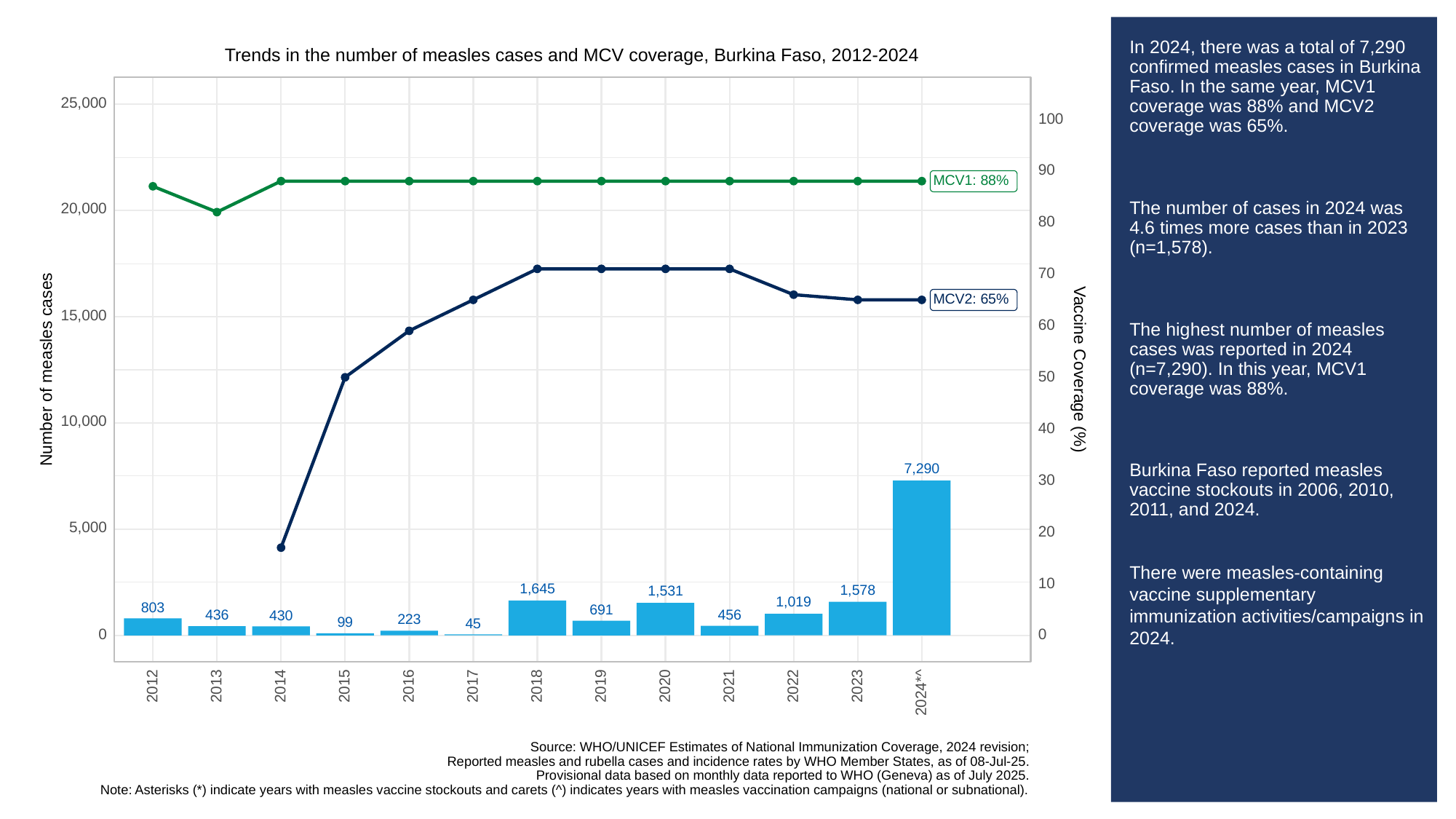

# In 2024, there was a total of 7,290 confirmed measles cases in Burkina Faso. In the same year, MCV1 coverage was 88% and MCV2 coverage was 65%.

The number of cases in 2024 was 4.6 times more cases than in 2023 (n=1,578).

The highest number of measles cases was reported in 2024 (n=7,290). In this year, MCV1 coverage was 88%.

Burkina Faso reported measles vaccine stockouts in 2006, 2010, 2011, and 2024.

There were measles-containing vaccine supplementary immunization activities/campaigns in 2024.

Trends in the number of measles cases and MCV coverage, Burkina Faso, 2012-2024

25,000

100

90

MCV1: 88%

20,000

80

70

MCV2: 65%

15,000

60

Vaccine Coverage (%)
Number of measles cases

50

10,000

40
7,290
30

5,000
20

10

1,645
1,578
1,531
1,019

803

691
456
436
430

223
99

45

0
0

2013
2023
2012
2014
2015
2016
2017
2018
2019
2020
2021
2022
2024*^
Source: WHO/UNICEF Estimates of National Immunization Coverage, 2024 revision;
Reported measles and rubella cases and incidence rates by WHO Member States, as of 08-Jul-25.
Provisional data based on monthly data reported to WHO (Geneva) as of July 2025.
Note: Asterisks (*) indicate years with measles vaccine stockouts and carets (^) indicates years with measles vaccination campaigns (national or subnational).